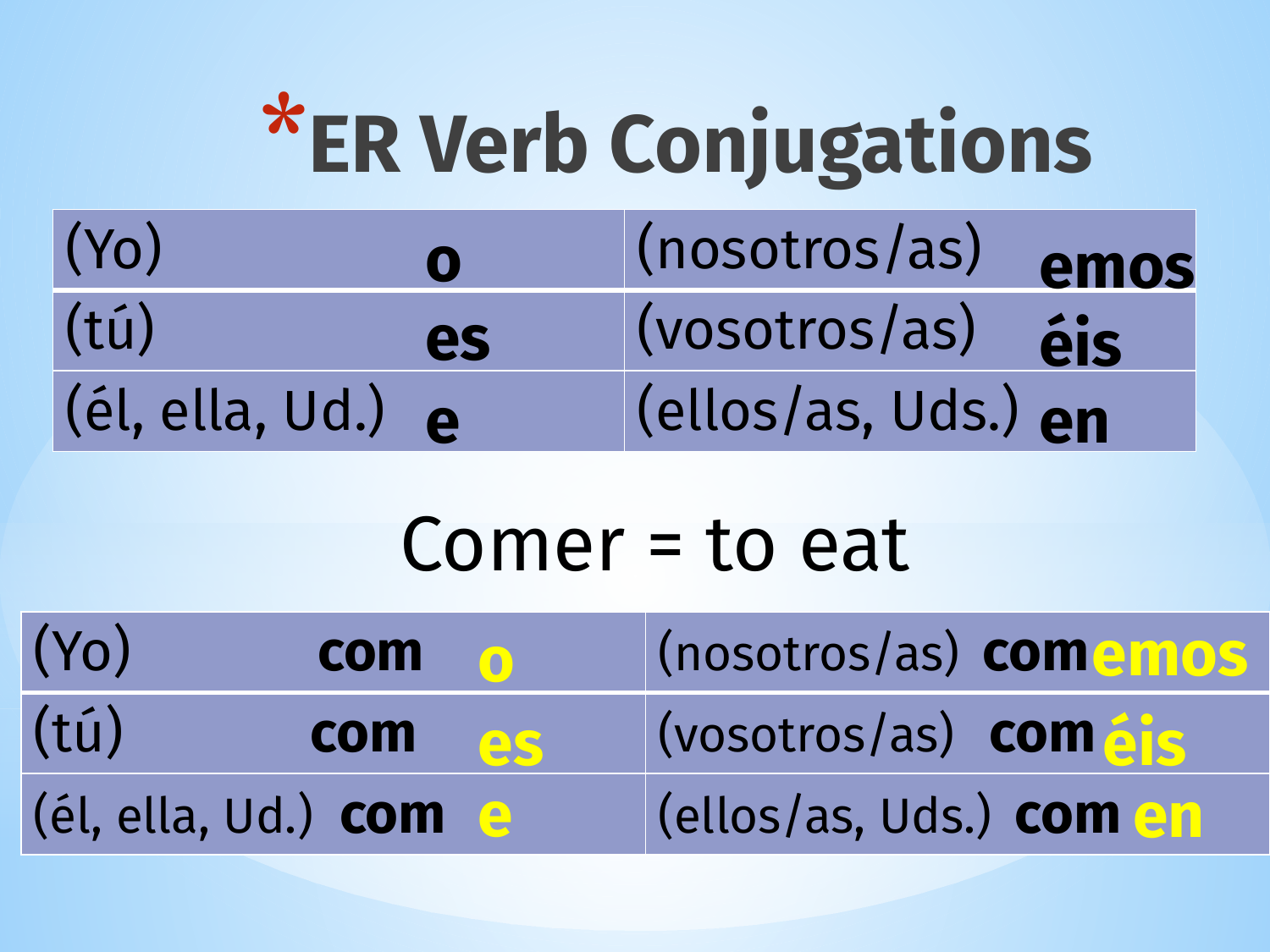

ER Verb Conjugations
| (Yo) | (nosotros/as) |
| --- | --- |
| (tú) | (vosotros/as) |
| (él, ella, Ud.) | (ellos/as, Uds.) |
o
emos
es
éis
e
en
Comer = to eat
emos
# -ER Verb Conjugations
| (Yo) com | (nosotros/as) com |
| --- | --- |
| (tú) com | (vosotros/as) com |
| (él, ella, Ud.) com | (ellos/as, Uds.) com |
o
éis
es
e
en